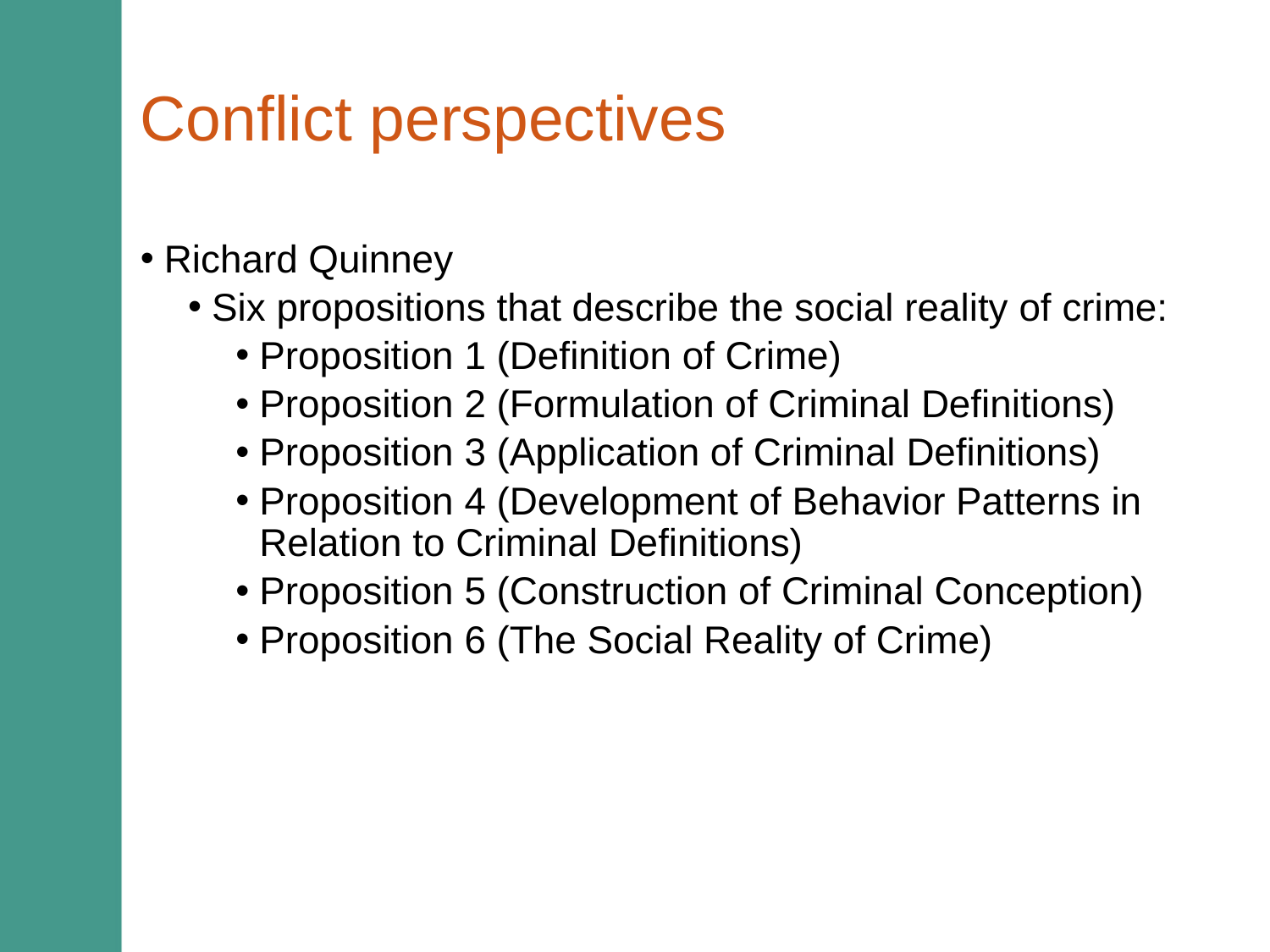

# Conflict perspectives
Richard Quinney
Six propositions that describe the social reality of crime:
Proposition 1 (Definition of Crime)
Proposition 2 (Formulation of Criminal Definitions)
Proposition 3 (Application of Criminal Definitions)
Proposition 4 (Development of Behavior Patterns in Relation to Criminal Definitions)
Proposition 5 (Construction of Criminal Conception)
Proposition 6 (The Social Reality of Crime)